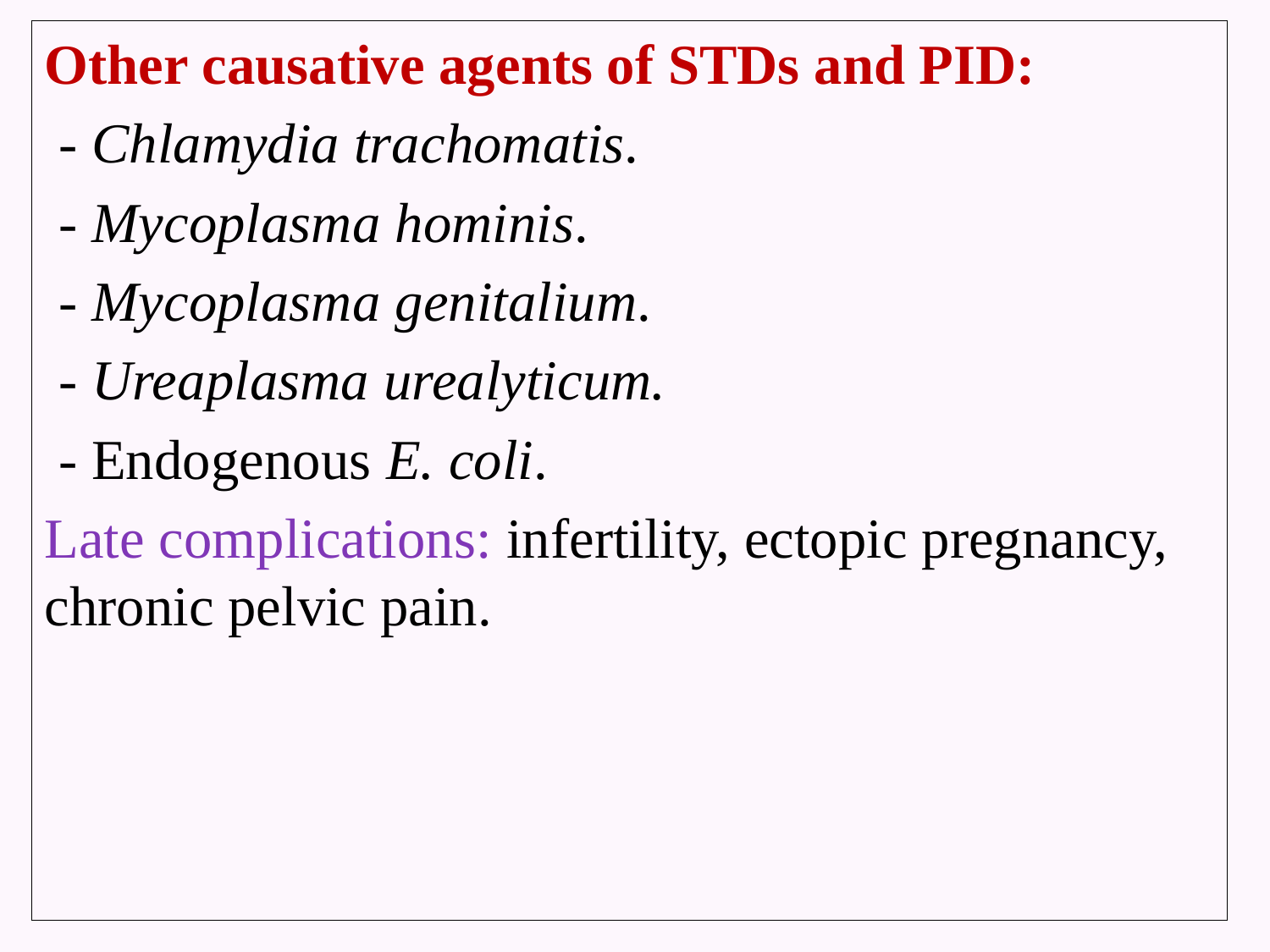

Other causative agents of STDs and PID:
 - Chlamydia trachomatis.
 - Mycoplasma hominis.
 - Mycoplasma genitalium.
 - Ureaplasma urealyticum.
 - Endogenous E. coli.
Late complications: infertility, ectopic pregnancy, chronic pelvic pain.
# N